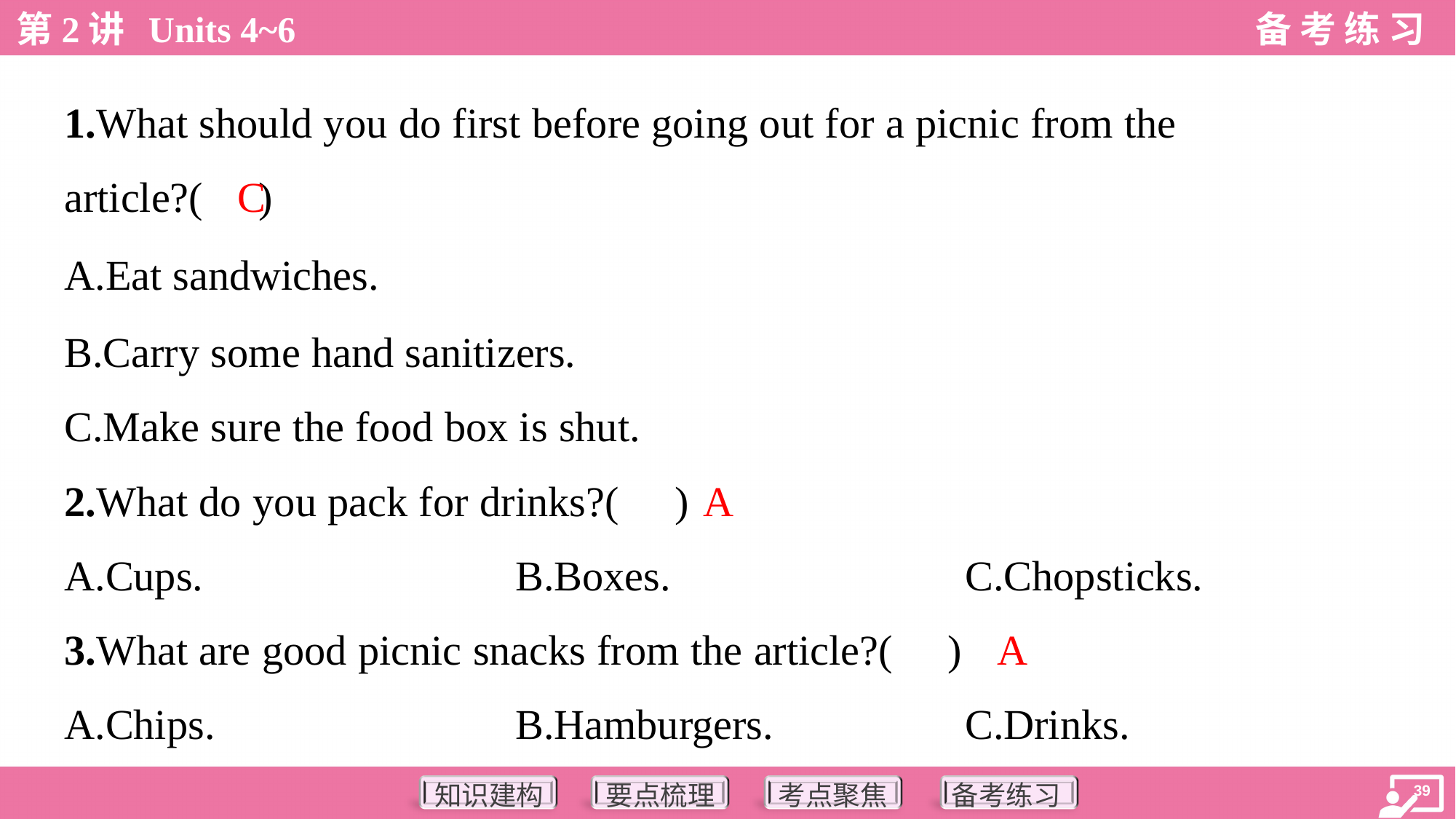

1.What should you do first before going out for a picnic from the
article?(     )
C
A.Eat sandwiches.
B.Carry some hand sanitizers.
C.Make sure the food box is shut.
A
2.What do you pack for drinks?(     )
A.Cups.	B.Boxes.	C.Chopsticks.
A
3.What are good picnic snacks from the article?(     )
A.Chips.	B.Hamburgers.	C.Drinks.